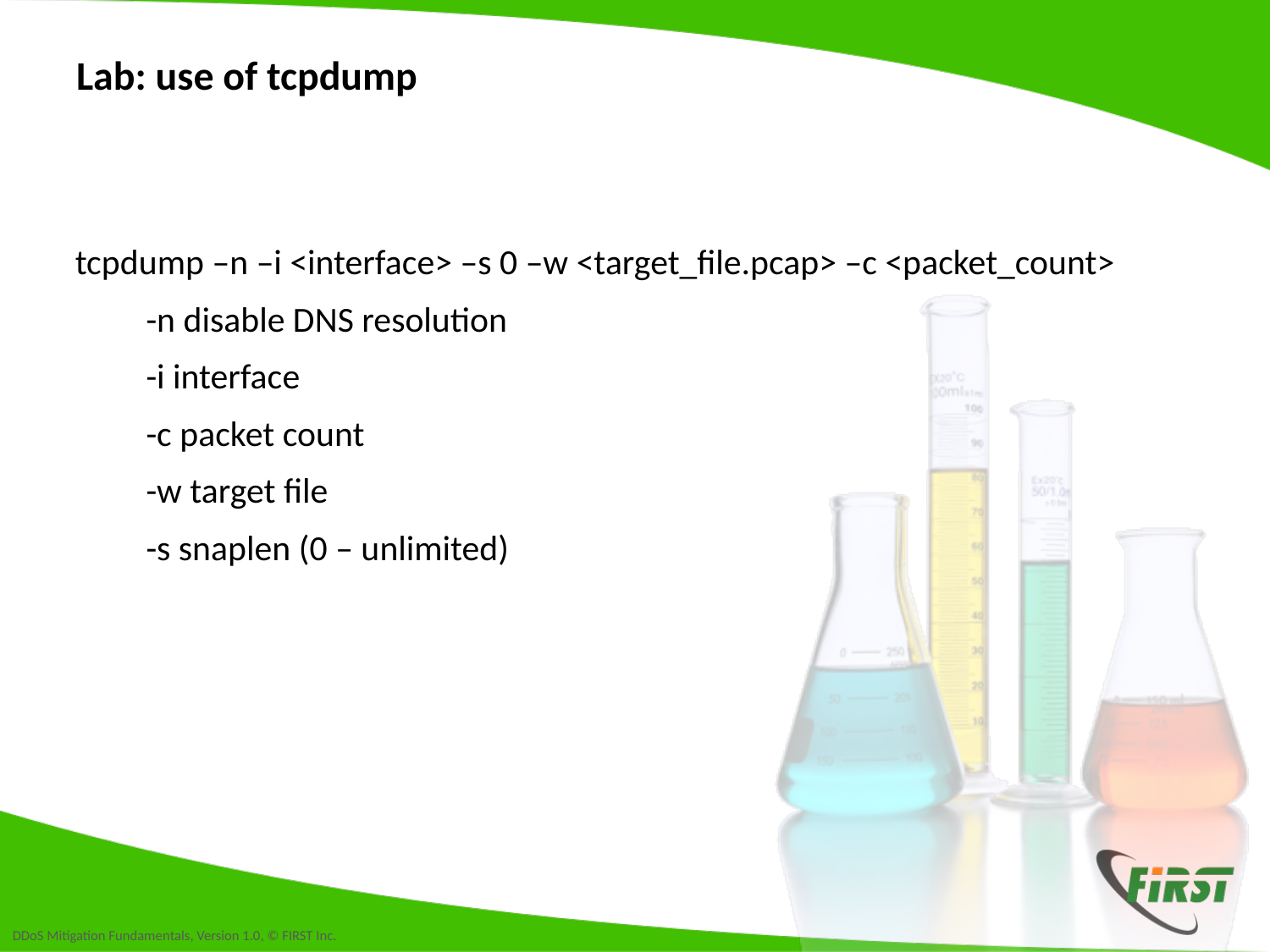

# Lab: use of tcpdump

tcpdump –n –i <interface> –s 0 –w <target_file.pcap> –c <packet_count>
-n disable DNS resolution
-i interface
-c packet count
-w target file
-s snaplen (0 – unlimited)